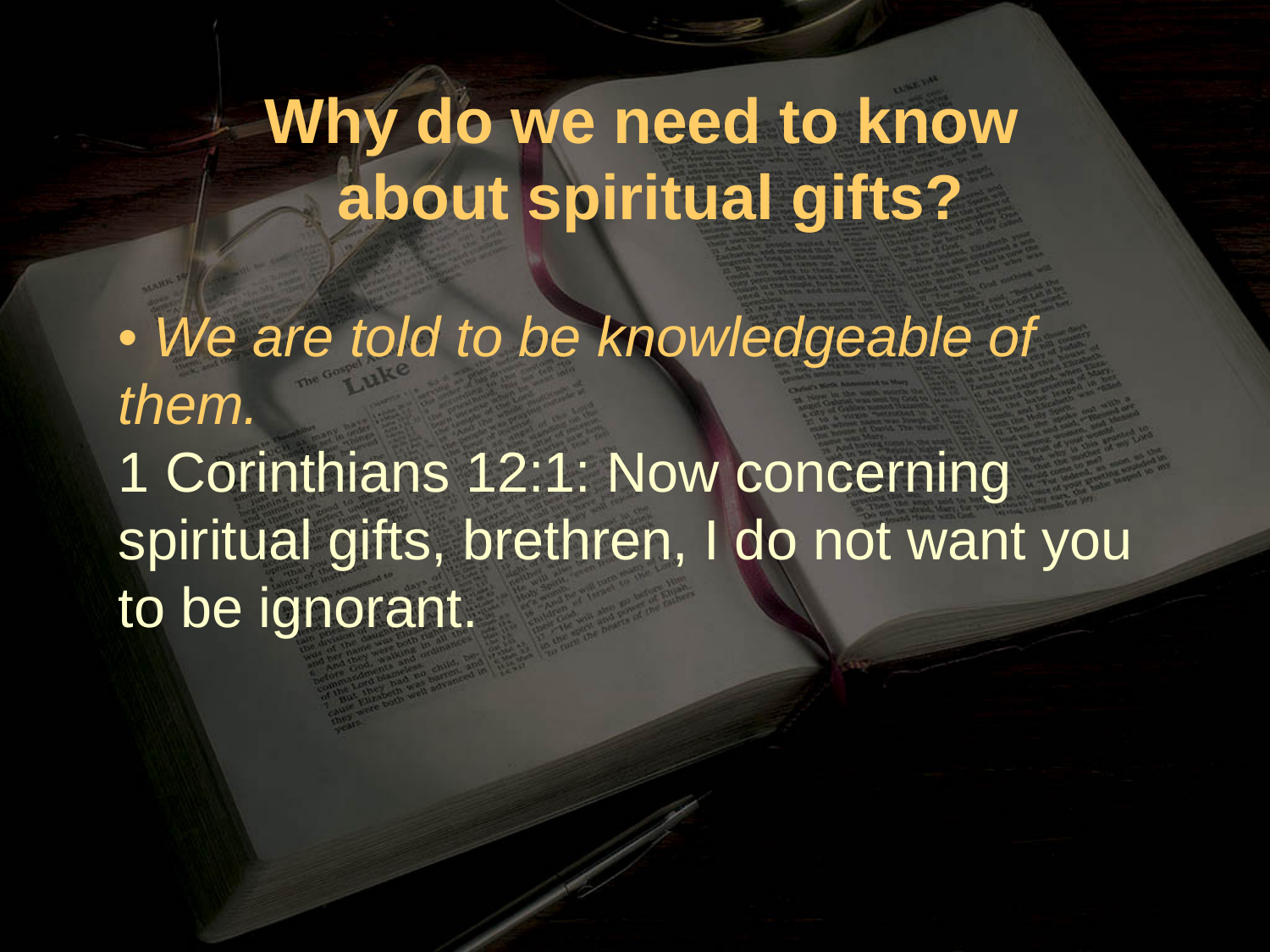

Why do we need to know
about spiritual gifts?

• We are told to be knowledgeable of them.
1 Corinthians 12:1: Now concerning spiritual gifts, brethren, I do not want you to be ignorant.